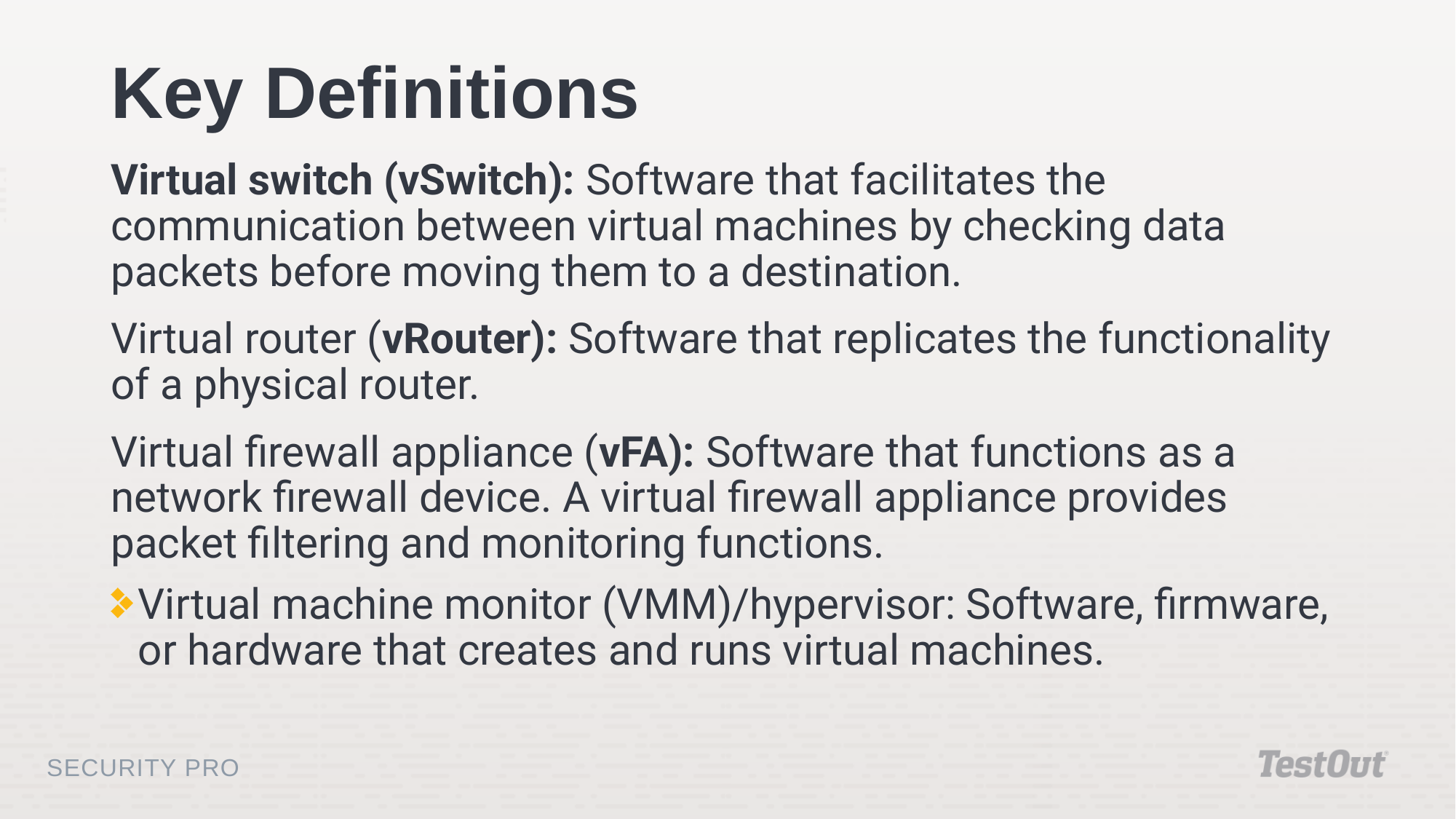

# Key Definitions
Virtual switch (vSwitch): Software that facilitates the communication between virtual machines by checking data packets before moving them to a destination.
Virtual router (vRouter): Software that replicates the functionality of a physical router.
Virtual firewall appliance (vFA): Software that functions as a network firewall device. A virtual firewall appliance provides packet filtering and monitoring functions.
Virtual machine monitor (VMM)/hypervisor: Software, firmware, or hardware that creates and runs virtual machines.
Security Pro